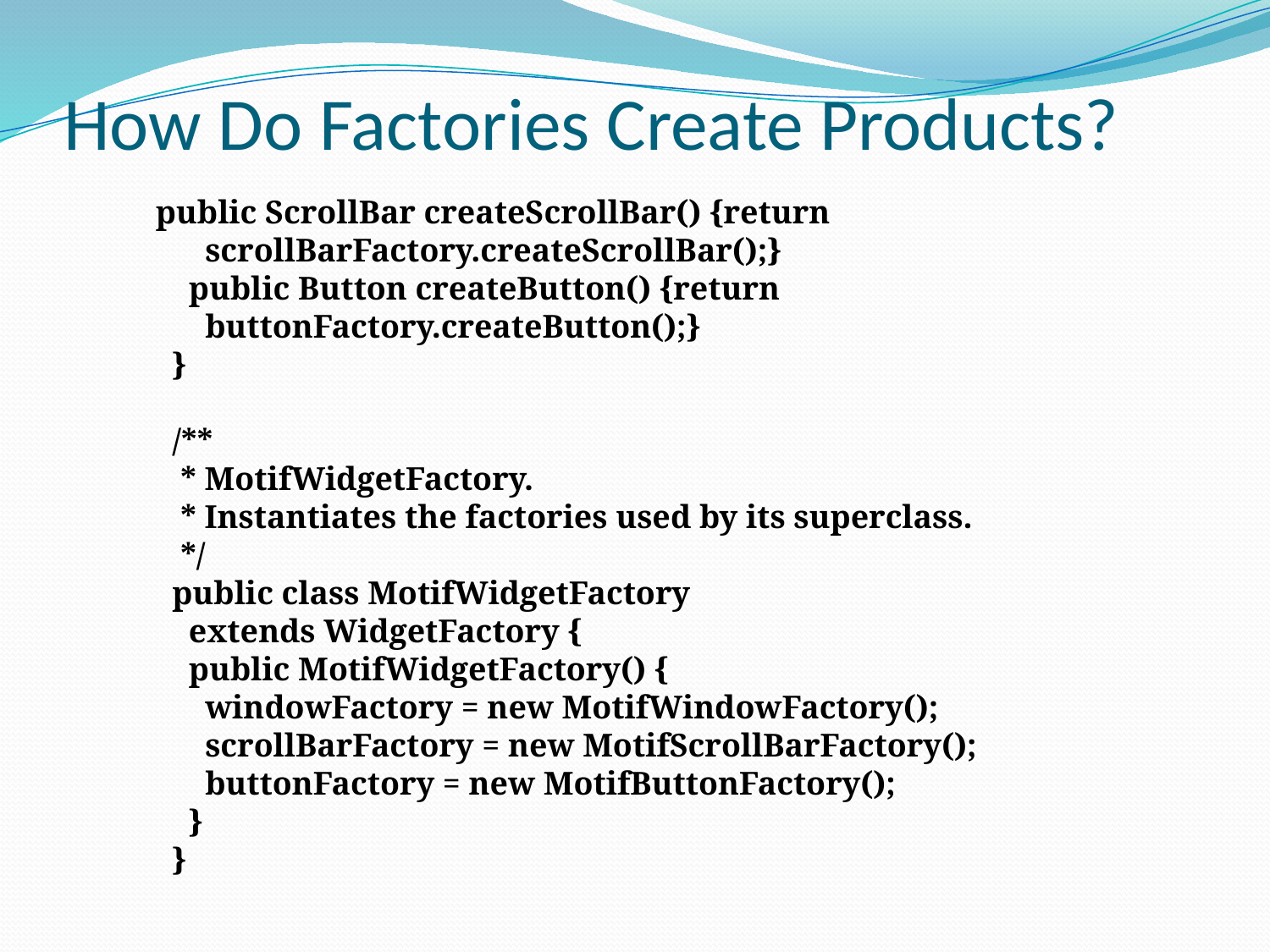

# How Do Factories Create Products?
 public ScrollBar createScrollBar() {return
       scrollBarFactory.createScrollBar();}
     public Button createButton() {return
       buttonFactory.createButton();}
   }

   /**
    * MotifWidgetFactory.
    * Instantiates the factories used by its superclass.
    */
   public class MotifWidgetFactory
     extends WidgetFactory {
     public MotifWidgetFactory() {
       windowFactory = new MotifWindowFactory();
       scrollBarFactory = new MotifScrollBarFactory();
       buttonFactory = new MotifButtonFactory();
     }
   }